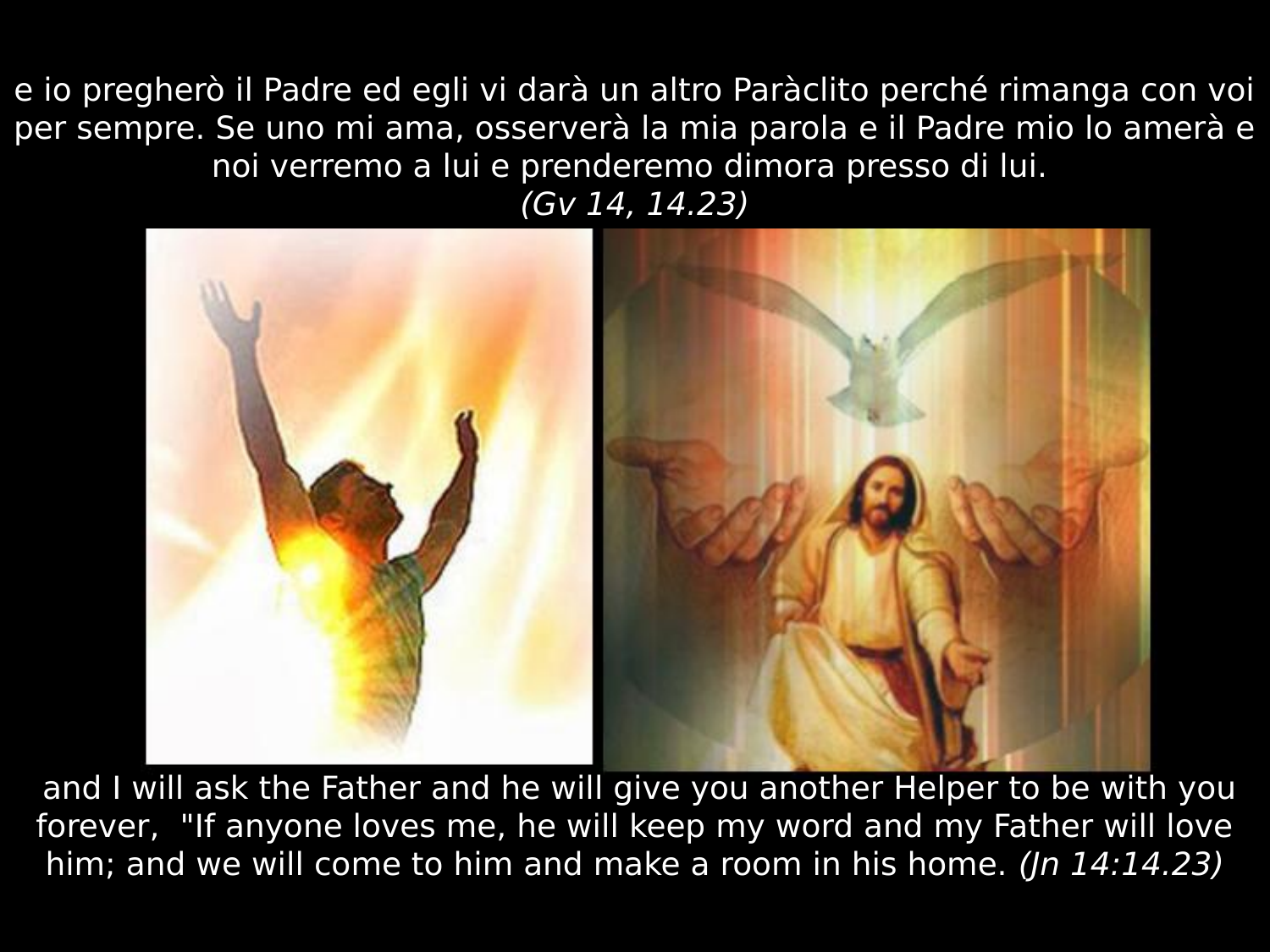

e io pregherò il Padre ed egli vi darà un altro Paràclito perché rimanga con voi per sempre. Se uno mi ama, osserverà la mia parola e il Padre mio lo amerà e noi verremo a lui e prenderemo dimora presso di lui.
(Gv 14, 14.23)
 and I will ask the Father and he will give you another Helper to be with you forever,  "If anyone loves me, he will keep my word and my Father will love him; and we will come to him and make a room in his home. (Jn 14:14.23)